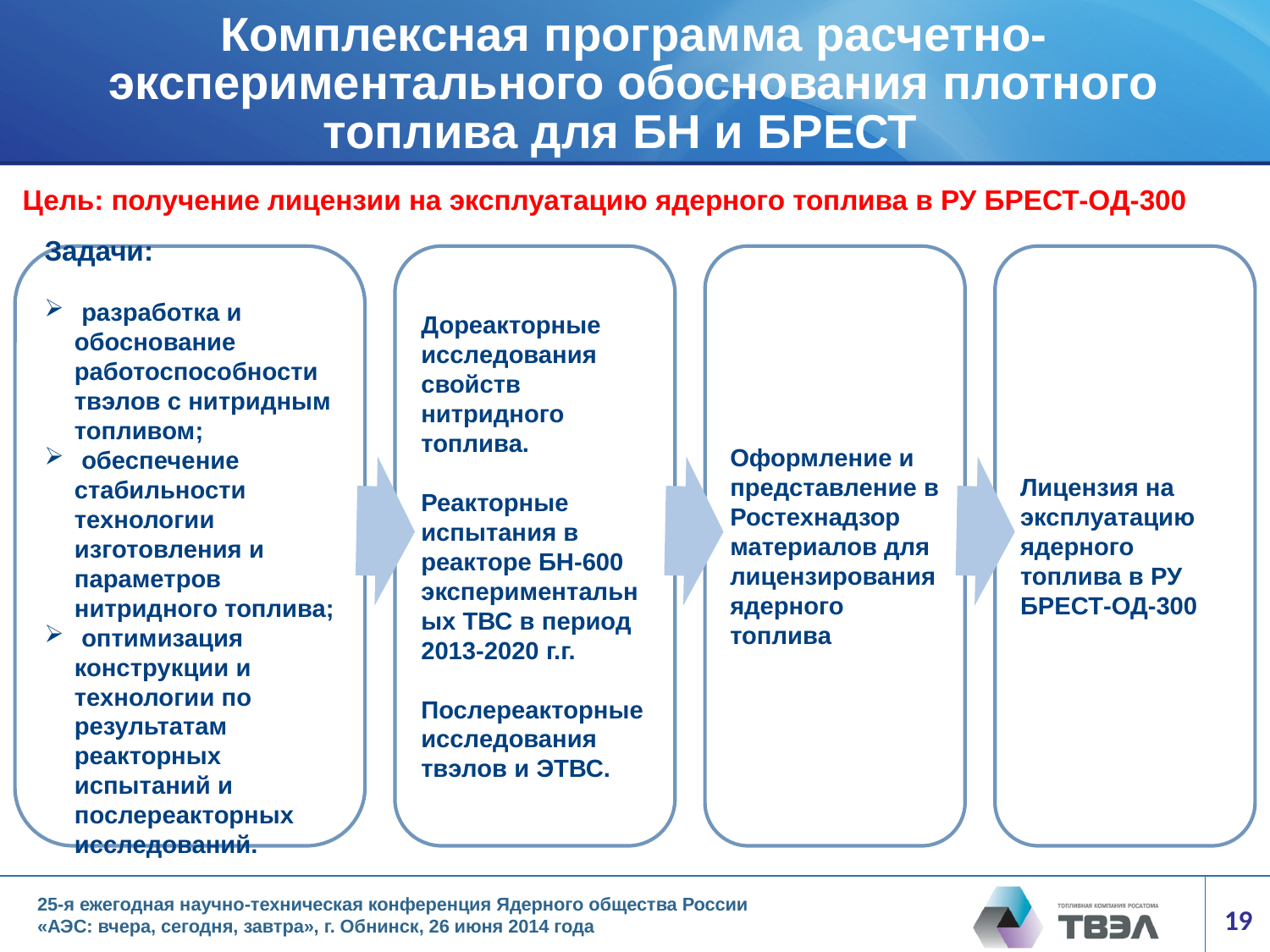

Комплексная программа расчетно-экспериментального обоснования плотного топлива для БН и БРЕСТ
Цель: получение лицензии на эксплуатацию ядерного топлива в РУ БРЕСТ-ОД-300
Задачи:

 разработка и     обоснование работоспособности твэлов с нитридным топливом;
 обеспечение стабильности технологии изготовления и параметров нитридного топлива;
 оптимизация конструкции и технологии по результатам реакторных испытаний и послереакторных исследований.
Дореакторные исследования свойств нитридного топлива.

Реакторные испытания в реакторе БН-600 экспериментальных ТВС в период 2013-2020 г.г.

Послереакторные исследования твэлов и ЭТВС.
Оформление и представление в Ростехнадзор материалов для лицензирования ядерного топлива
Лицензия на эксплуатацию ядерного топлива в РУ БРЕСТ-ОД-300